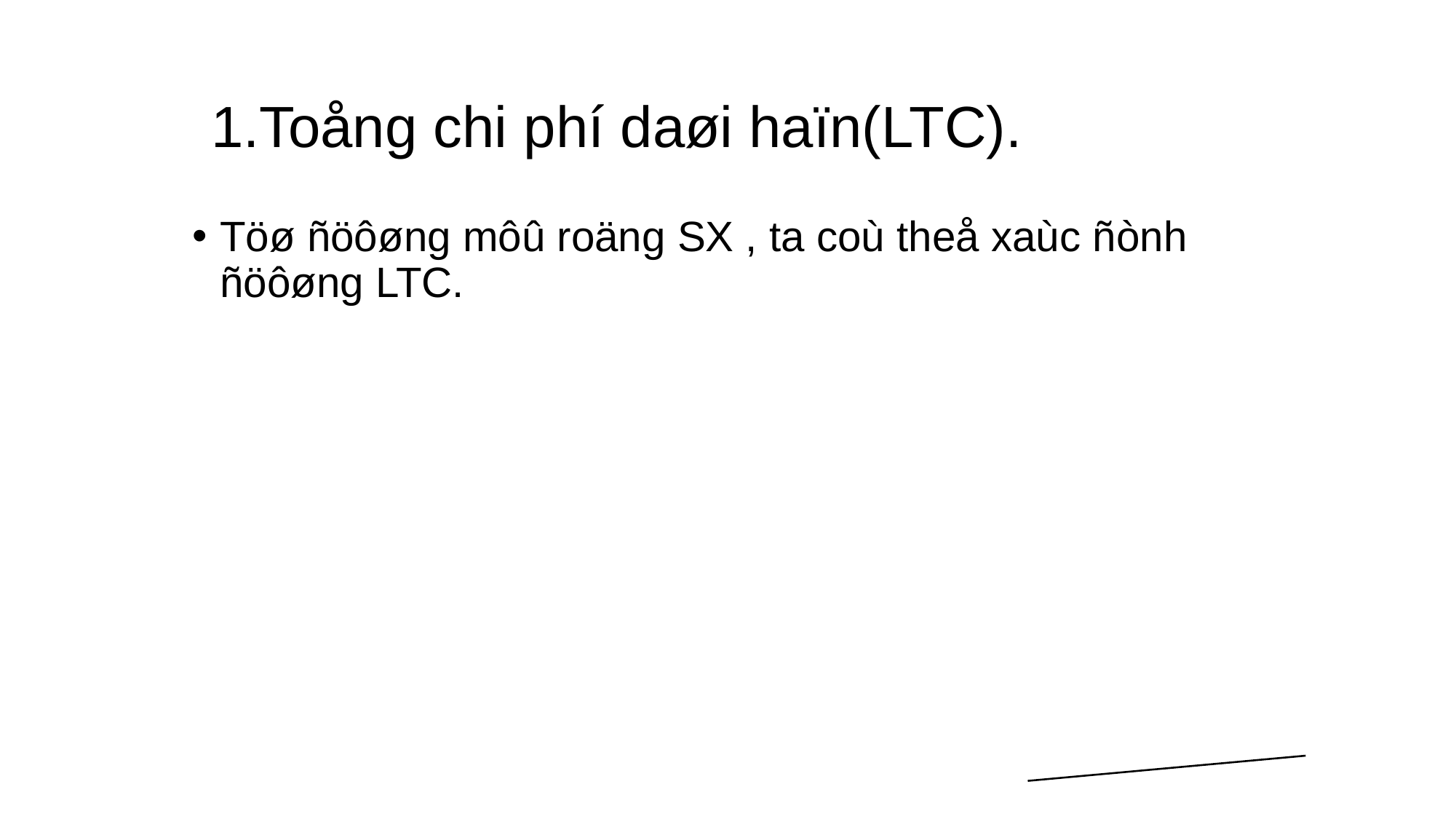

# 1.Toång chi phí daøi haïn(LTC).
Töø ñöôøng môû roäng SX , ta coù theå xaùc ñònh ñöôøng LTC.